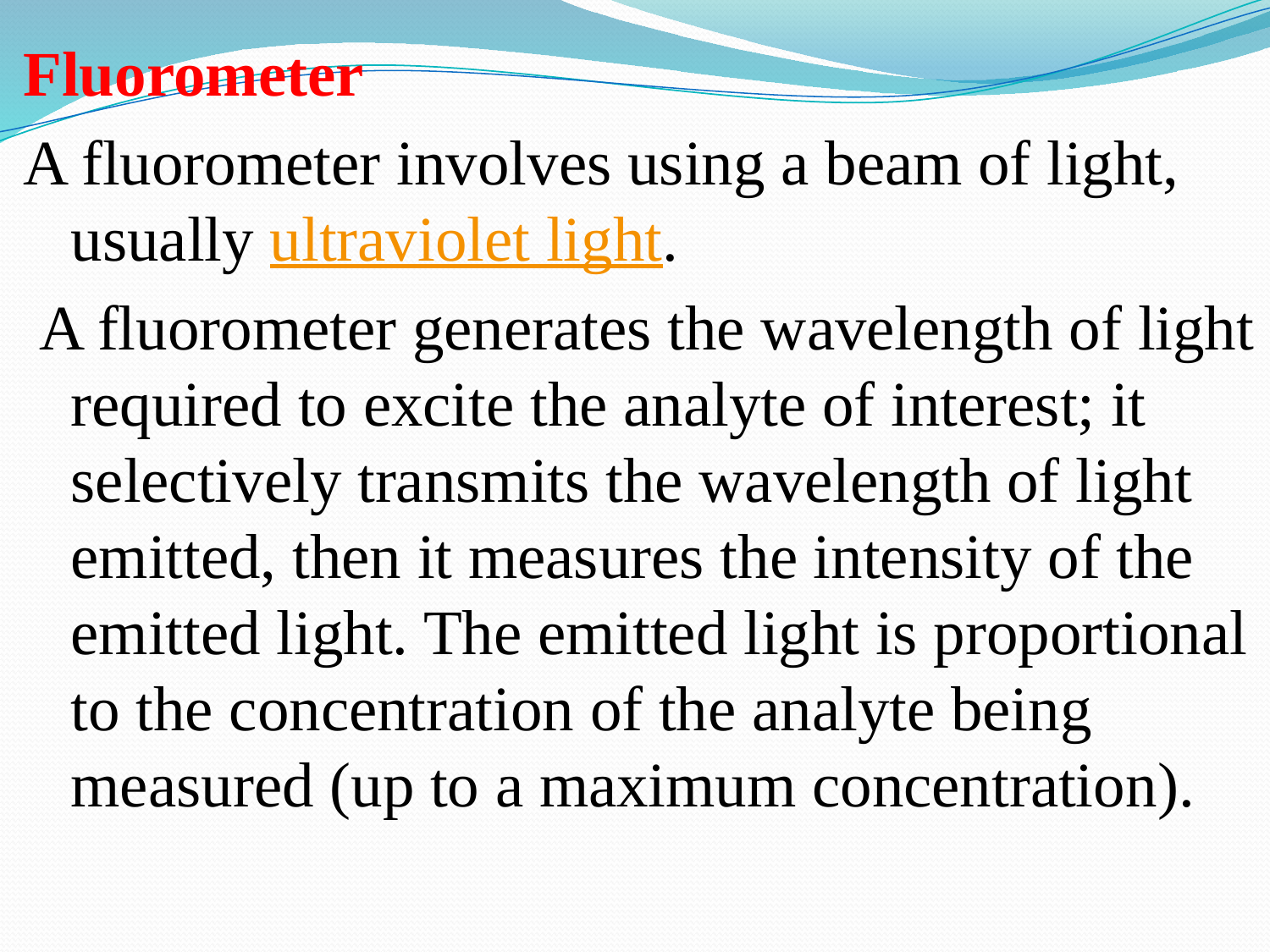

Fluorometer
A fluorometer involves using a beam of light, usually ultraviolet light.
 A fluorometer generates the wavelength of light required to excite the analyte of interest; it selectively transmits the wavelength of light emitted, then it measures the intensity of the emitted light. The emitted light is proportional to the concentration of the analyte being measured (up to a maximum concentration).